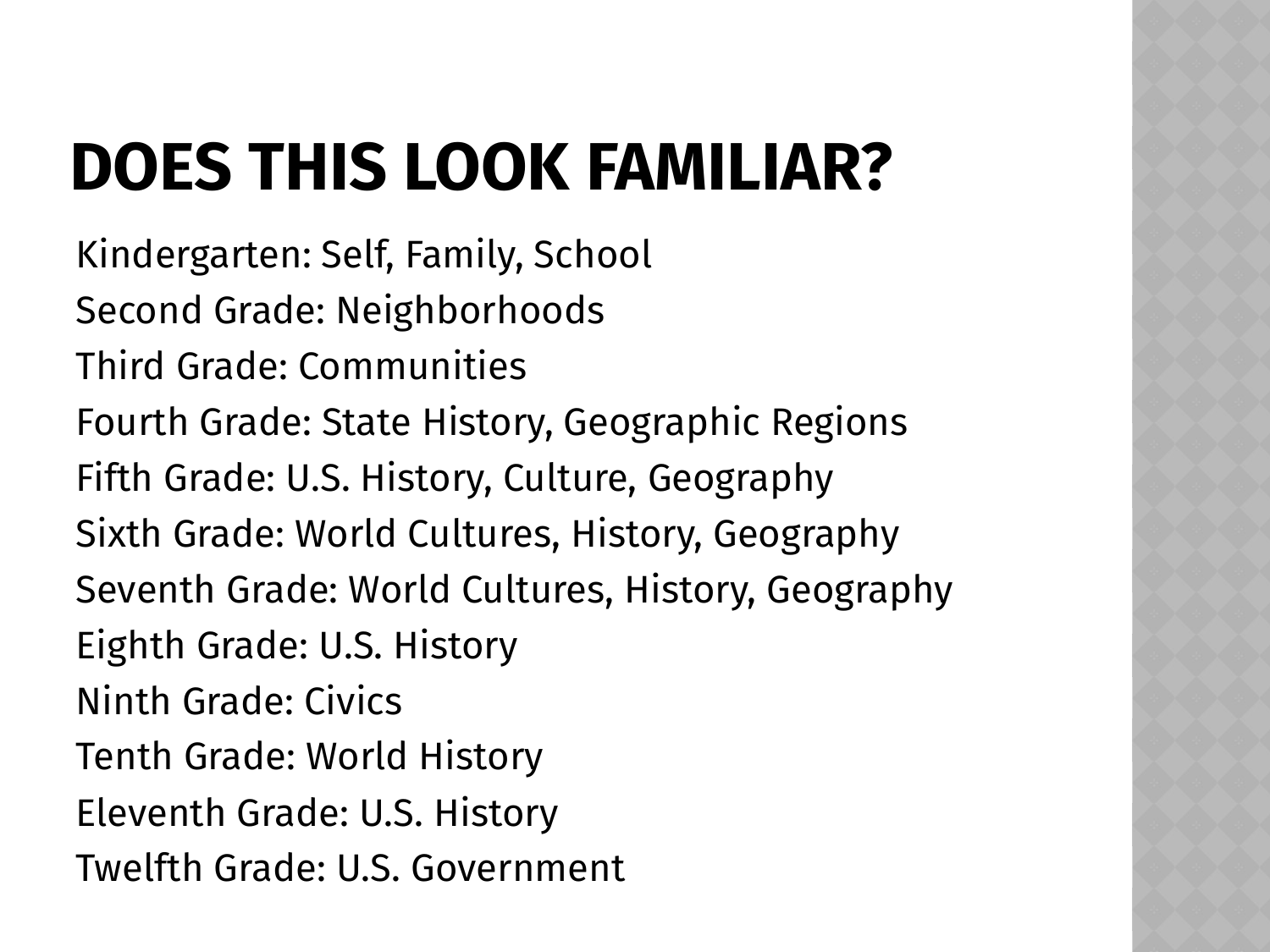

# Does this look familiar?
Kindergarten: Self, Family, School
Second Grade: Neighborhoods
Third Grade: Communities
Fourth Grade: State History, Geographic Regions
Fifth Grade: U.S. History, Culture, Geography
Sixth Grade: World Cultures, History, Geography
Seventh Grade: World Cultures, History, Geography
Eighth Grade: U.S. History
Ninth Grade: Civics
Tenth Grade: World History
Eleventh Grade: U.S. History
Twelfth Grade: U.S. Government